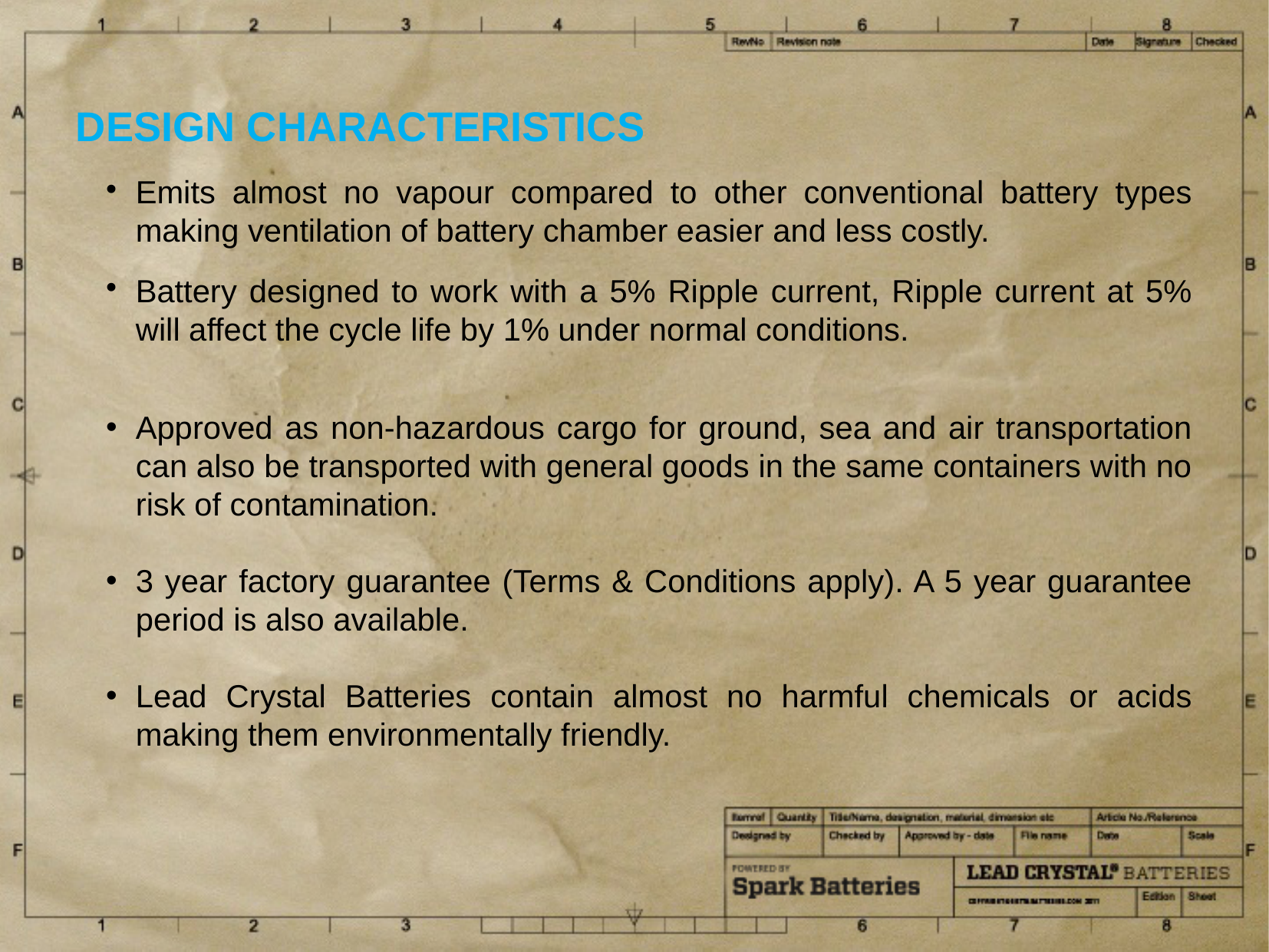

DESIGN CHARACTERISTICS
Emits almost no vapour compared to other conventional battery types making ventilation of battery chamber easier and less costly.
Battery designed to work with a 5% Ripple current, Ripple current at 5% will affect the cycle life by 1% under normal conditions.

Approved as non-hazardous cargo for ground, sea and air transportation can also be transported with general goods in the same containers with no risk of contamination.

3 year factory guarantee (Terms & Conditions apply). A 5 year guarantee period is also available.

Lead Crystal Batteries contain almost no harmful chemicals or acids making them environmentally friendly.